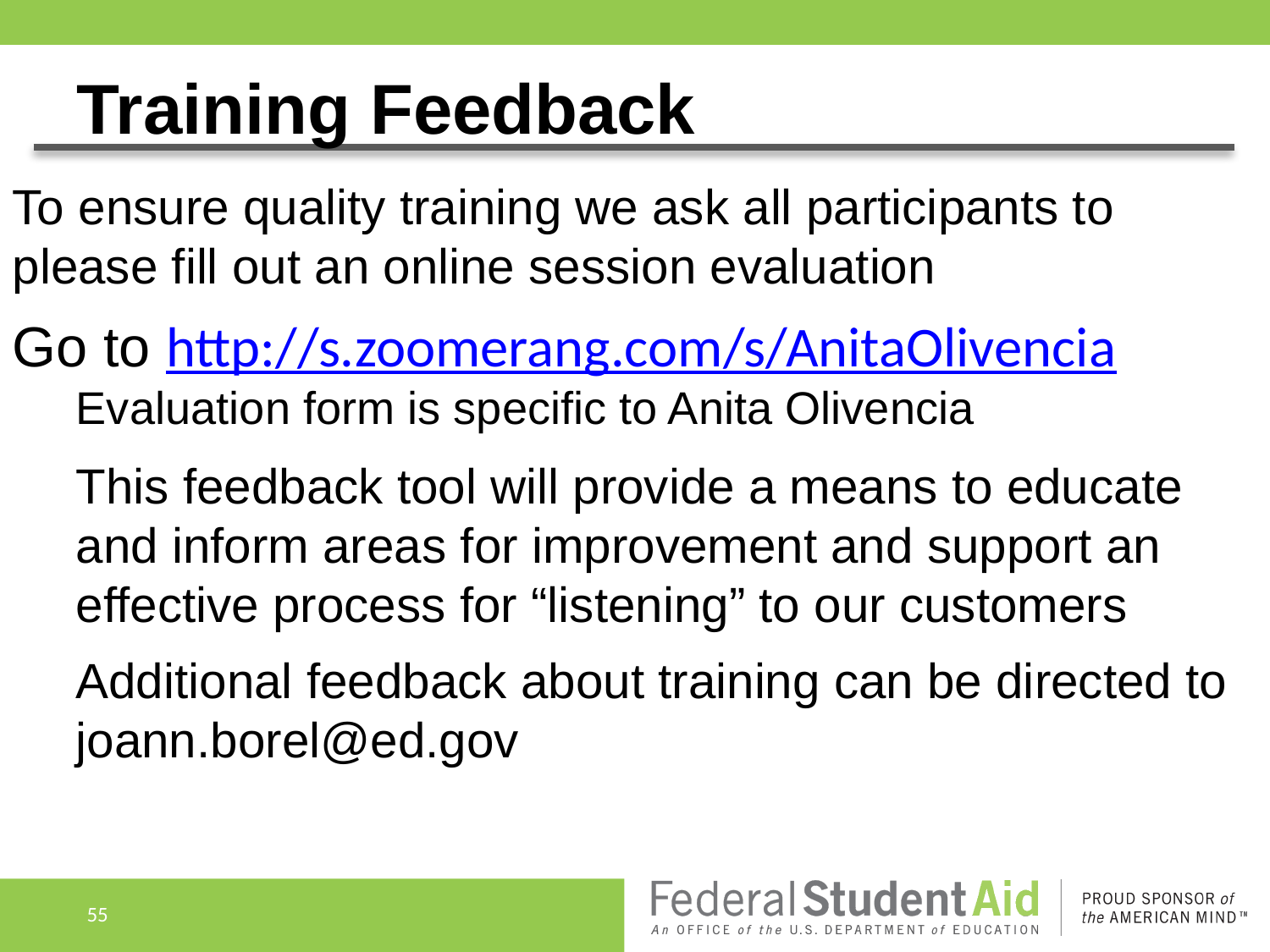

# Training Feedback
To ensure quality training we ask all participants to please fill out an online session evaluation

Go to http://s.zoomerang.com/s/AnitaOlivencia
Evaluation form is specific to Anita Olivencia

This feedback tool will provide a means to educate and inform areas for improvement and support an effective process for “listening” to our customers

Additional feedback about training can be directed to joann.borel@ed.gov

55